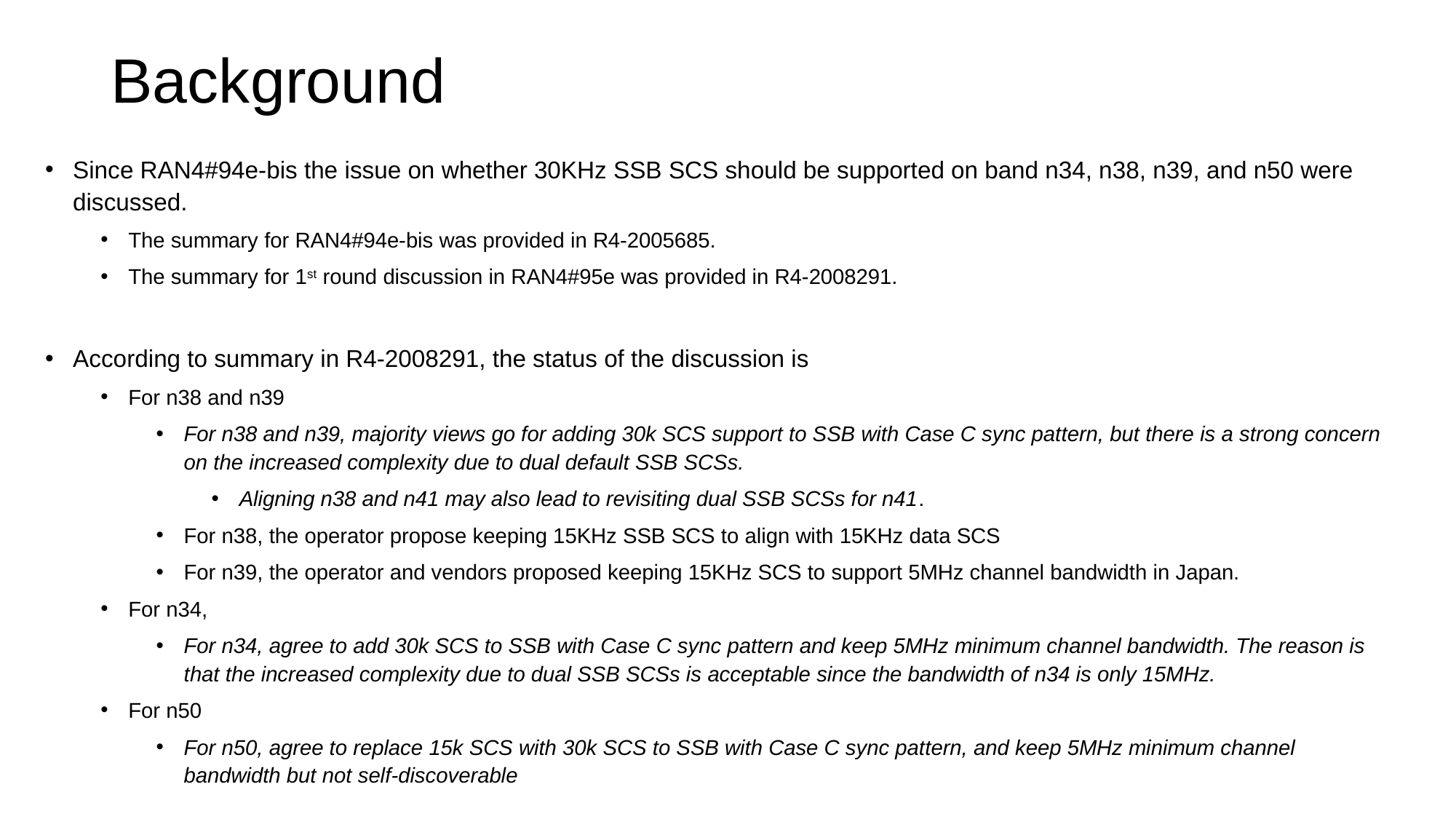

# Background
Since RAN4#94e-bis the issue on whether 30KHz SSB SCS should be supported on band n34, n38, n39, and n50 were discussed.
The summary for RAN4#94e-bis was provided in R4-2005685.
The summary for 1st round discussion in RAN4#95e was provided in R4-2008291.

According to summary in R4-2008291, the status of the discussion is
For n38 and n39
For n38 and n39, majority views go for adding 30k SCS support to SSB with Case C sync pattern, but there is a strong concern on the increased complexity due to dual default SSB SCSs.
Aligning n38 and n41 may also lead to revisiting dual SSB SCSs for n41.
For n38, the operator propose keeping 15KHz SSB SCS to align with 15KHz data SCS
For n39, the operator and vendors proposed keeping 15KHz SCS to support 5MHz channel bandwidth in Japan.
For n34,
For n34, agree to add 30k SCS to SSB with Case C sync pattern and keep 5MHz minimum channel bandwidth. The reason is that the increased complexity due to dual SSB SCSs is acceptable since the bandwidth of n34 is only 15MHz.
For n50
For n50, agree to replace 15k SCS with 30k SCS to SSB with Case C sync pattern, and keep 5MHz minimum channel bandwidth but not self-discoverable